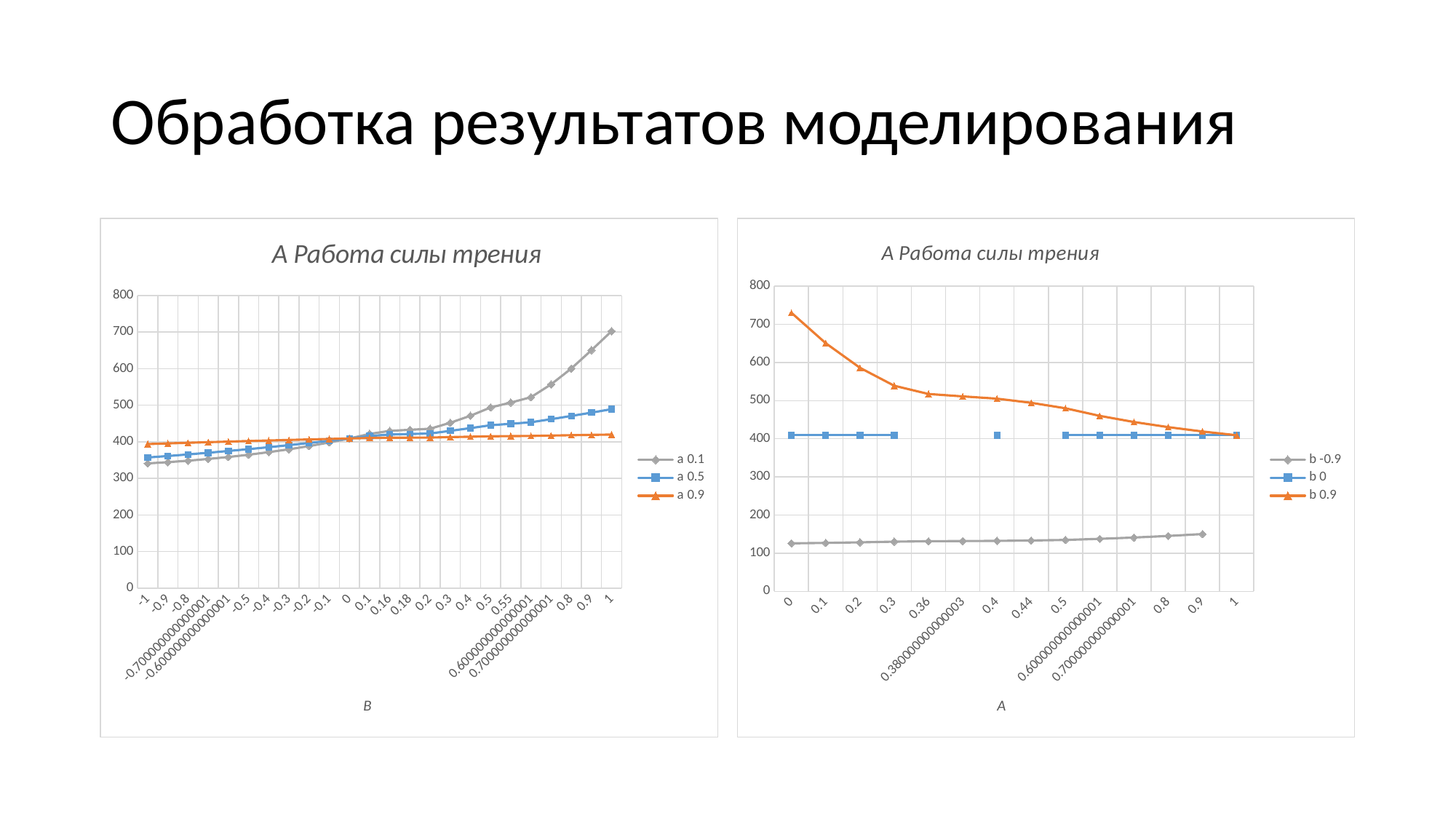

# Обработка результатов моделирования

### Chart: A Работа силы трения

| Category |  |  |  |
|---|---|---|---|
|  | 340.9318847656237 | 357.1349487304693 | 393.83407592773426 |
|  | 344.243896484375 | 361.1955871582031 | 395.56527709960926 |
|  | 348.2954406738293 | 365.5067138671825 | 397.2546691894589 |
|  | 353.0628967285156 | 370.0681152343737 | 398.90109252929665 |
|  | 358.52499389648426 | 374.8809814453125 | 400.5035095214837 |
|  | 364.71359252929665 | 379.9465026855469 | 402.06100463867165 |
|  | 371.6849670410156 | 385.26654052734375 | 403.5729064941406 |
|  | 379.51065063477074 | 390.84371948242165 | 405.0385742187487 |
|  | 388.2804260253906 | 396.681671142577 | 406.457550048827 |
|  | 398.1112365722652 | 402.7838439941406 | 407.8295898437531 |
|  | 409.1544799804693 | 409.1544799804693 | 409.1544799804693 |
|  | 421.61328125 | 415.7982788085887 | 410.432159423827 |
|  | 429.886108398437 | 419.918487548827 | 411.176147460937 |
|  | 432.7940979003902 | 421.3146362304693 | 411.4203796386687 |
|  | 435.7830200195313 | 422.7223205566402 | 411.6627197265625 |
|  | 452.0885314941402 | 429.9363708496043 | 412.84637451171875 |
|  | 471.16351318359375 | 437.4492797851563 | 413.98339843749494 |
|  | 493.9783020019531 | 445.2701416015625 | 415.0741882324219 |
|  | 507.2204895019531 | 449.29901123046875 | 415.6024475097708 |
|  | 521.981201171875 | 453.4082641601563 | 416.119384765625 |
|  | 557.0128784179684 | 461.87200927734375 | 417.1195068359378 |
|  | 600.3364257812393 | 470.6672668457043 | 418.07528686523426 |
|  | 650.540283203125 | 479.7954711914063 | 418.9874572753902 |
|  | 702.6062622070312 | 489.25048828125 | 419.8568725585937 |

### Chart: A Работа силы трения

| Category |  |  |  |
|---|---|---|---|
| 0 | 125.73792266845776 | 409.1544799804693 | 730.086669921875 |
| 0.1 | 126.88720703125 | 409.1544799804693 | 650.540283203125 |
| 0.2 | 128.31533813476562 | 409.1544799804693 | 585.9439697265625 |
| 0.30000000000000032 | 130.11367797851472 | 409.1544799804693 | 538.9277954101562 |
| 0.36000000000000032 | 131.33746337890707 | None | 517.3890380859374 |
| 0.380000000000003 | 131.7713165283203 | None | 511.0659179687487 |
| 0.4 | 132.21818542480236 | 409.1544799804693 | 505.1092529296875 |
| 0.44 | 133.15301513671687 | None | 494.1688842773443 |
| 0.5 | 134.67015075683472 | 409.1544799804693 | 479.7954711914063 |
| 0.60000000000000064 | 137.53973388671875 | 409.1544799804693 | 459.9597473144543 |
| 0.70000000000000062 | 140.93948364257812 | 409.1544799804693 | 443.84408569336824 |
| 0.8 | 145.11363220214537 | 409.1544799804693 | 430.4048767089837 |
| 0.9 | 150.21290588378906 | 409.1544799804693 | 418.9874572753902 |
| 1 | None | 409.1544799804693 | 409.1544799804693 |